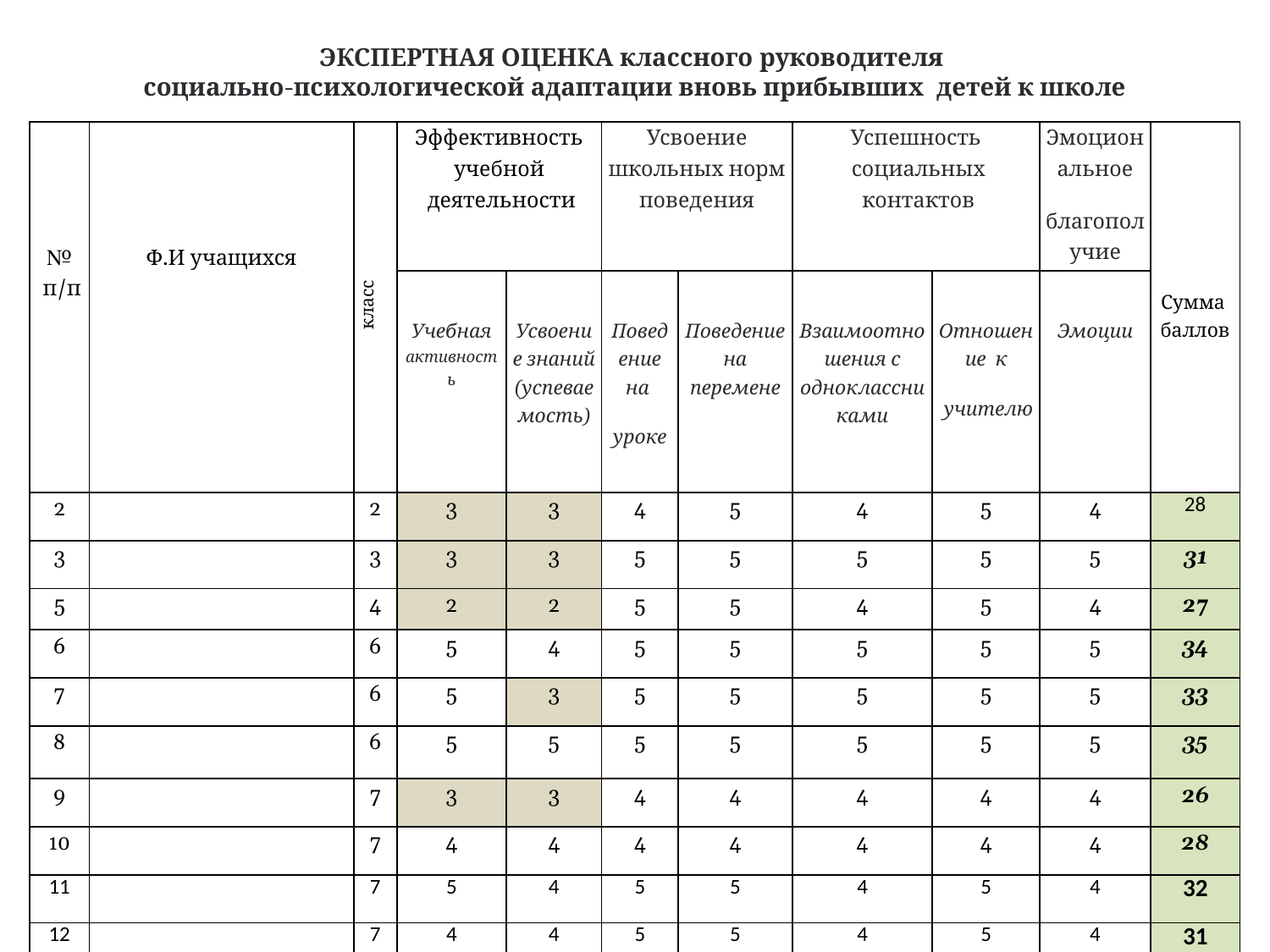

ЭКСПЕРТНАЯ ОЦЕНКА классного руководителя
социально-­психологической адаптации вновь прибывших  детей к школе
| № п/п | Ф.И учащихся | класс | Эффективность учебной деятельности |  | Усвоение школьных норм поведения |  | Успешность социальных контактов |  | Эмоциональное благополучие | Сумма баллов |
| --- | --- | --- | --- | --- | --- | --- | --- | --- | --- | --- |
|  |  |  | Учебная активность | Усвоение знаний (успеваемость) | Поведение на уроке | Поведение на перемене | Взаимоотношения с одноклассниками | Отношение к учителю | Эмоции |  |
| 2 |  | 2 | 3 | 3 | 4 | 5 | 4 | 5 | 4 | 28 |
| 3 |  | 3 | 3 | 3 | 5 | 5 | 5 | 5 | 5 | 31 |
| 5 |  | 4 | 2 | 2 | 5 | 5 | 4 | 5 | 4 | 27 |
| 6 |  | 6 | 5 | 4 | 5 | 5 | 5 | 5 | 5 | 34 |
| 7 |  | 6 | 5 | 3 | 5 | 5 | 5 | 5 | 5 | 33 |
| 8 |  | 6 | 5 | 5 | 5 | 5 | 5 | 5 | 5 | 35 |
| 9 |  | 7 | 3 | 3 | 4 | 4 | 4 | 4 | 4 | 26 |
| 10 |  | 7 | 4 | 4 | 4 | 4 | 4 | 4 | 4 | 28 |
| 11 |  | 7 | 5 | 4 | 5 | 5 | 4 | 5 | 4 | 32 |
| 12 |  | 7 | 4 | 4 | 5 | 5 | 4 | 5 | 4 | 31 |
| 13 |  | 10 | 4 | 3 | 5 | 5 | 5 | 5 | 5 | 32 |